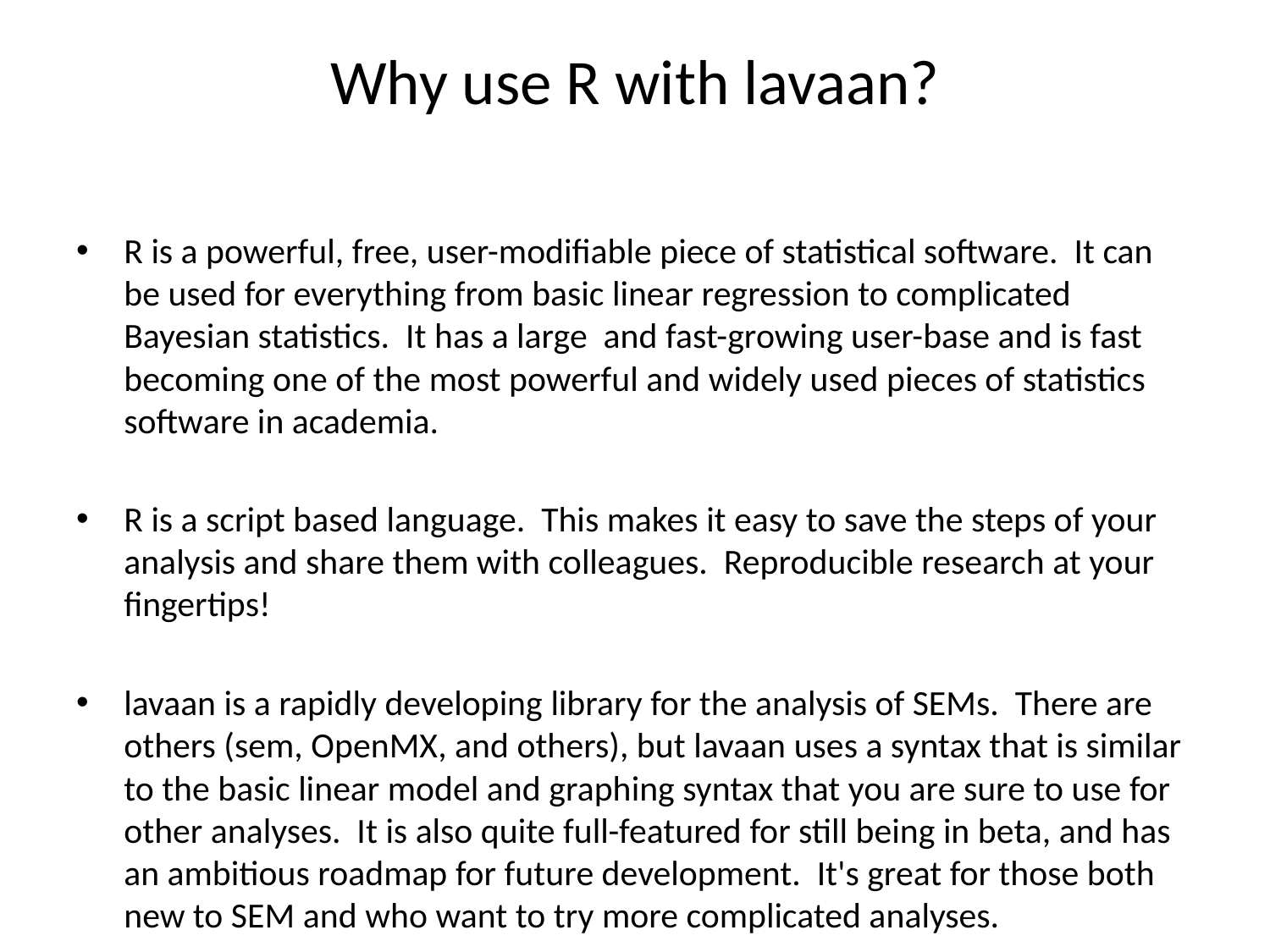

# Why use R with lavaan?
R is a powerful, free, user-modifiable piece of statistical software.  It can be used for everything from basic linear regression to complicated Bayesian statistics.  It has a large  and fast-growing user-base and is fast becoming one of the most powerful and widely used pieces of statistics software in academia.

R is a script based language.  This makes it easy to save the steps of your analysis and share them with colleagues.  Reproducible research at your fingertips!

lavaan is a rapidly developing library for the analysis of SEMs.  There are others (sem, OpenMX, and others), but lavaan uses a syntax that is similar to the basic linear model and graphing syntax that you are sure to use for other analyses.  It is also quite full-featured for still being in beta, and has an ambitious roadmap for future development.  It's great for those both new to SEM and who want to try more complicated analyses.